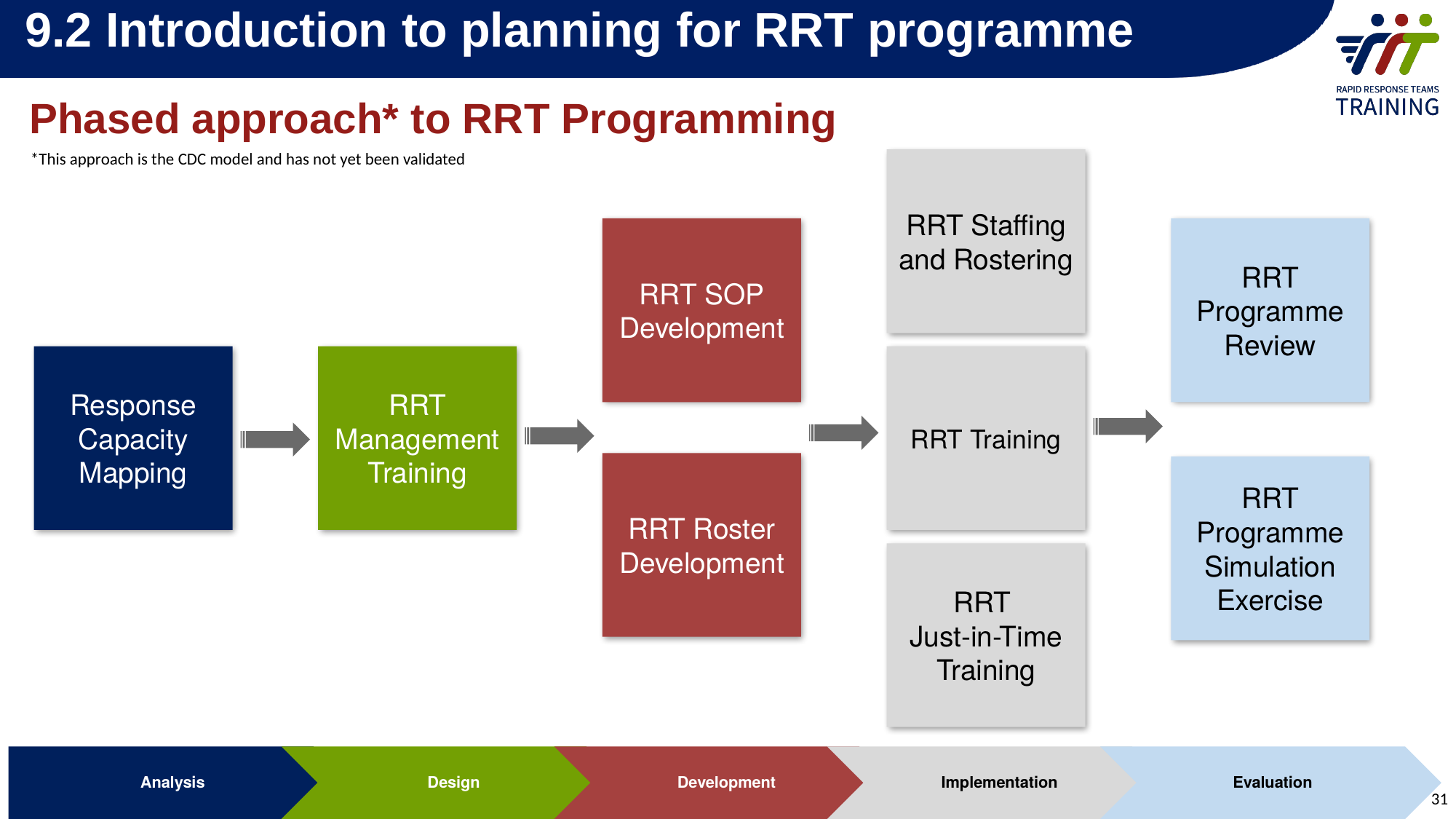

9.2 Introduction to planning for RRT programme
Phased approach* to RRT Programming

*This approach is the CDC model and has not yet been validated
RRT Staffing and Rostering
RRT SOP Development
RRT Programme Review
Response Capacity Mapping
RRT Management Training
RRT Training

RRT Roster Development
RRT Programme Simulation Exercise
RRT
Just-in-Time Training
Analysis
Design
Development
Implementation
Evaluation
31